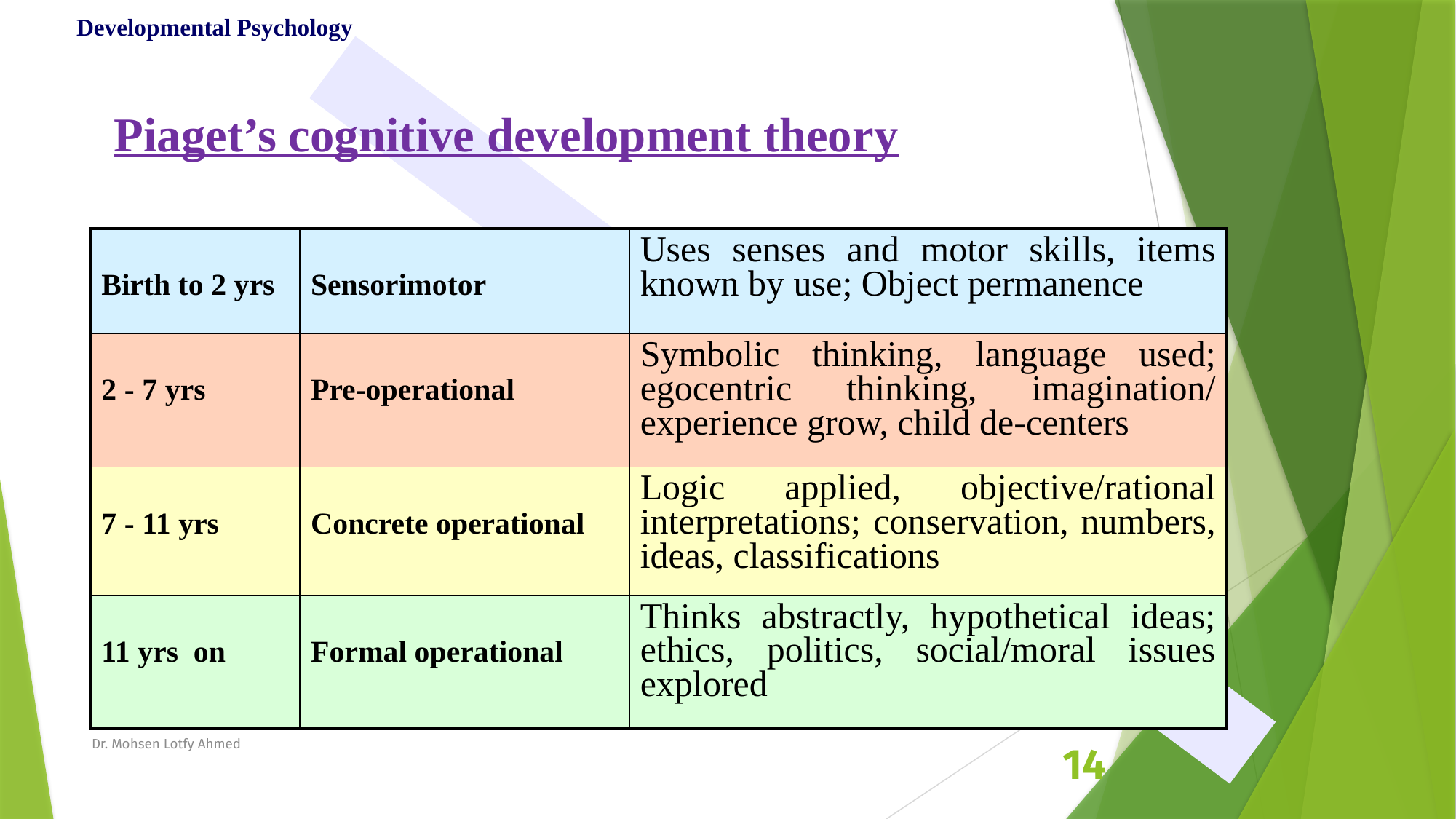

Developmental Psychology
Piaget’s cognitive development theory
| Birth to 2 yrs | Sensorimotor | Uses senses and motor skills, items known by use; Object permanence |
| --- | --- | --- |
| 2 - 7 yrs | Pre-operational | Symbolic thinking, language used; egocentric thinking, imagination/ experience grow, child de-centers |
| 7 - 11 yrs | Concrete operational | Logic applied, objective/rational interpretations; conservation, numbers, ideas, classifications |
| 11 yrs on | Formal operational | Thinks abstractly, hypothetical ideas; ethics, politics, social/moral issues explored |

Dr. Mohsen Lotfy Ahmed
14